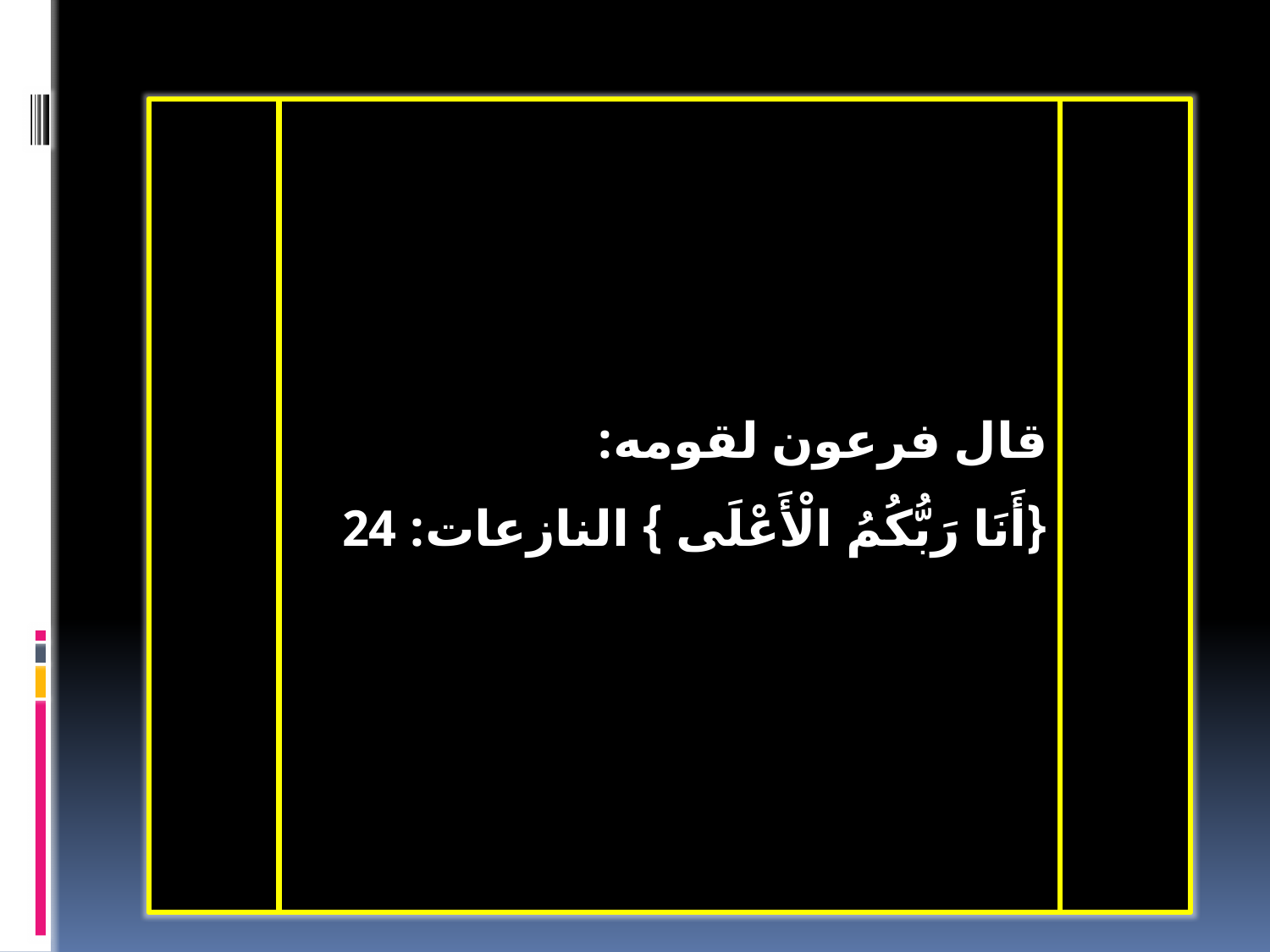

قال فرعون لقومه:
{أَنَا رَبُّكُمُ الْأَعْلَى } النازعات: 24